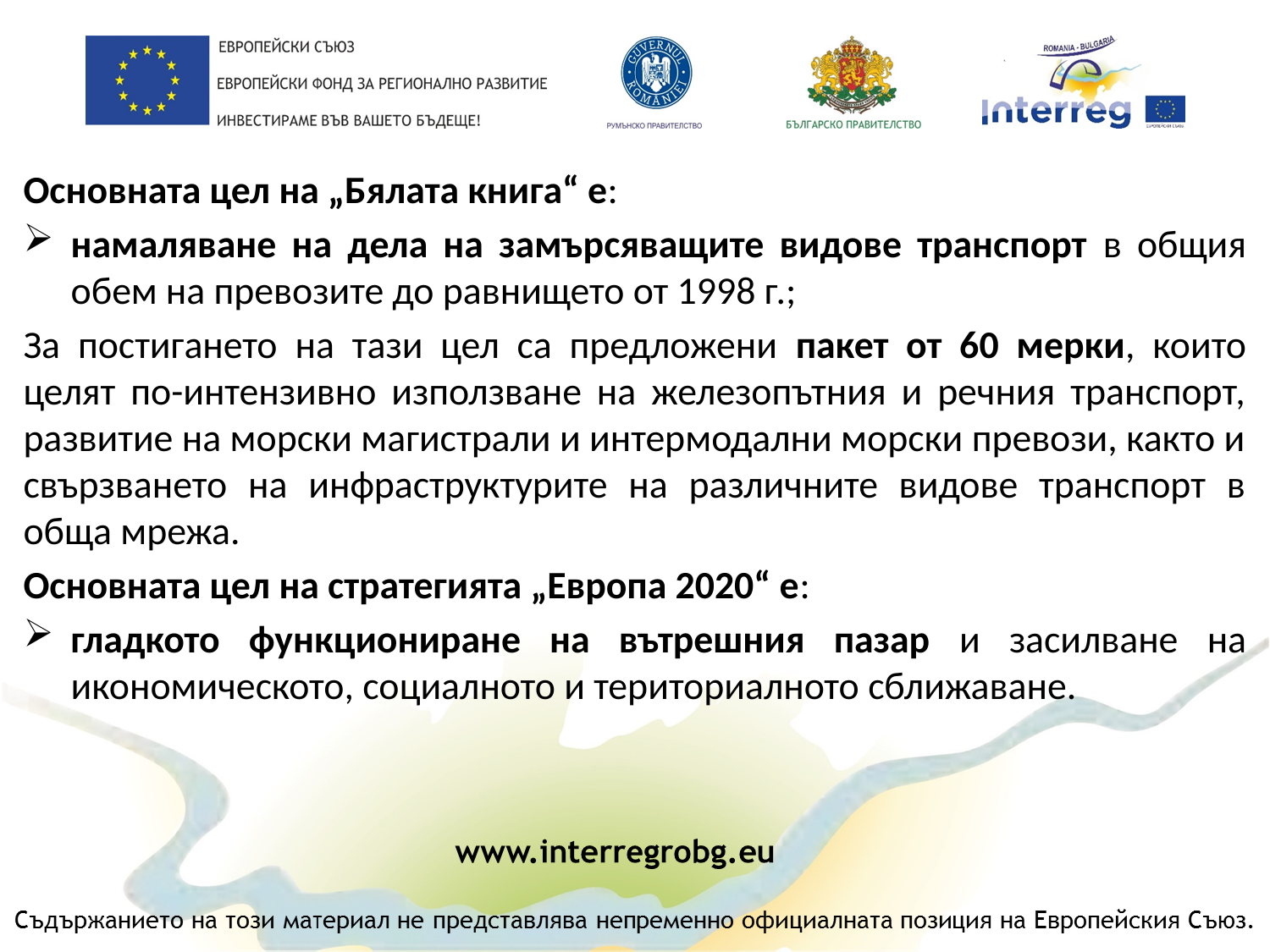

Основната цел на „Бялата книга“ е:
намаляване на дела на замърсяващите видове транспорт в общия обем на превозите до равнището от 1998 г.;
За постигането на тази цел са предложени пакет от 60 мерки, които целят по-интензивно използване на железопътния и речния транспорт, развитие на морски магистрали и интермодални морски превози, както и свързването на инфраструктурите на различните видове транспорт в обща мрежа.
Основната цел на стратегията „Европа 2020“ е:
гладкото функциониране на вътрешния пазар и засилване на икономическото, социалното и териториалното сближаване.